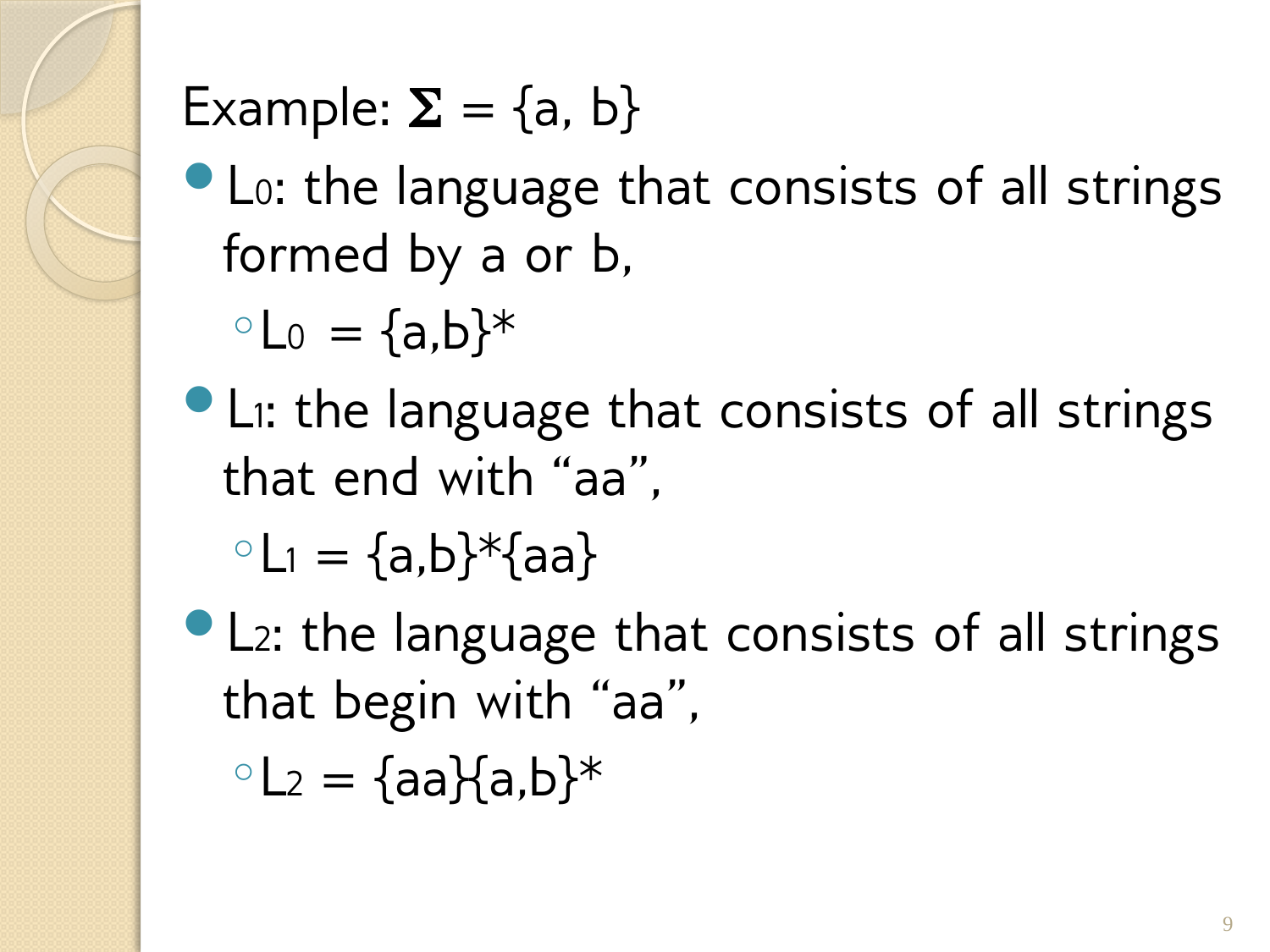

Example: Σ = {a, b}
L0: the language that consists of all strings formed by a or b,
L0  = {a,b}*
L1: the language that consists of all strings that end with “aa”,
L1 = {a,b}*{aa}
L2: the language that consists of all strings that begin with “aa”,
L2 = {aa}{a,b}*
9